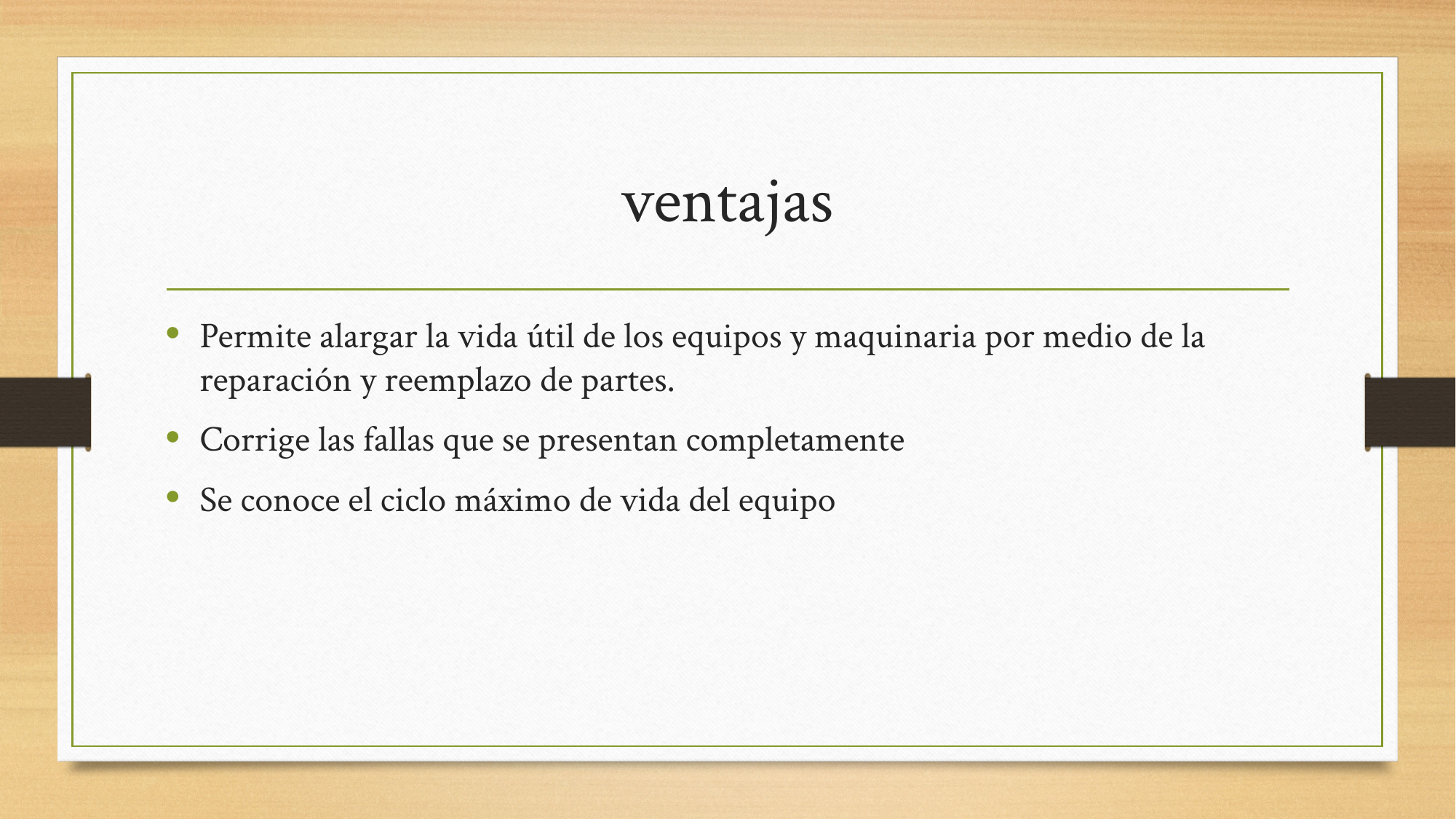

# ventajas
Permite alargar la vida útil de los equipos y maquinaria por medio de la reparación y reemplazo de partes.
Corrige las fallas que se presentan completamente
Se conoce el ciclo máximo de vida del equipo